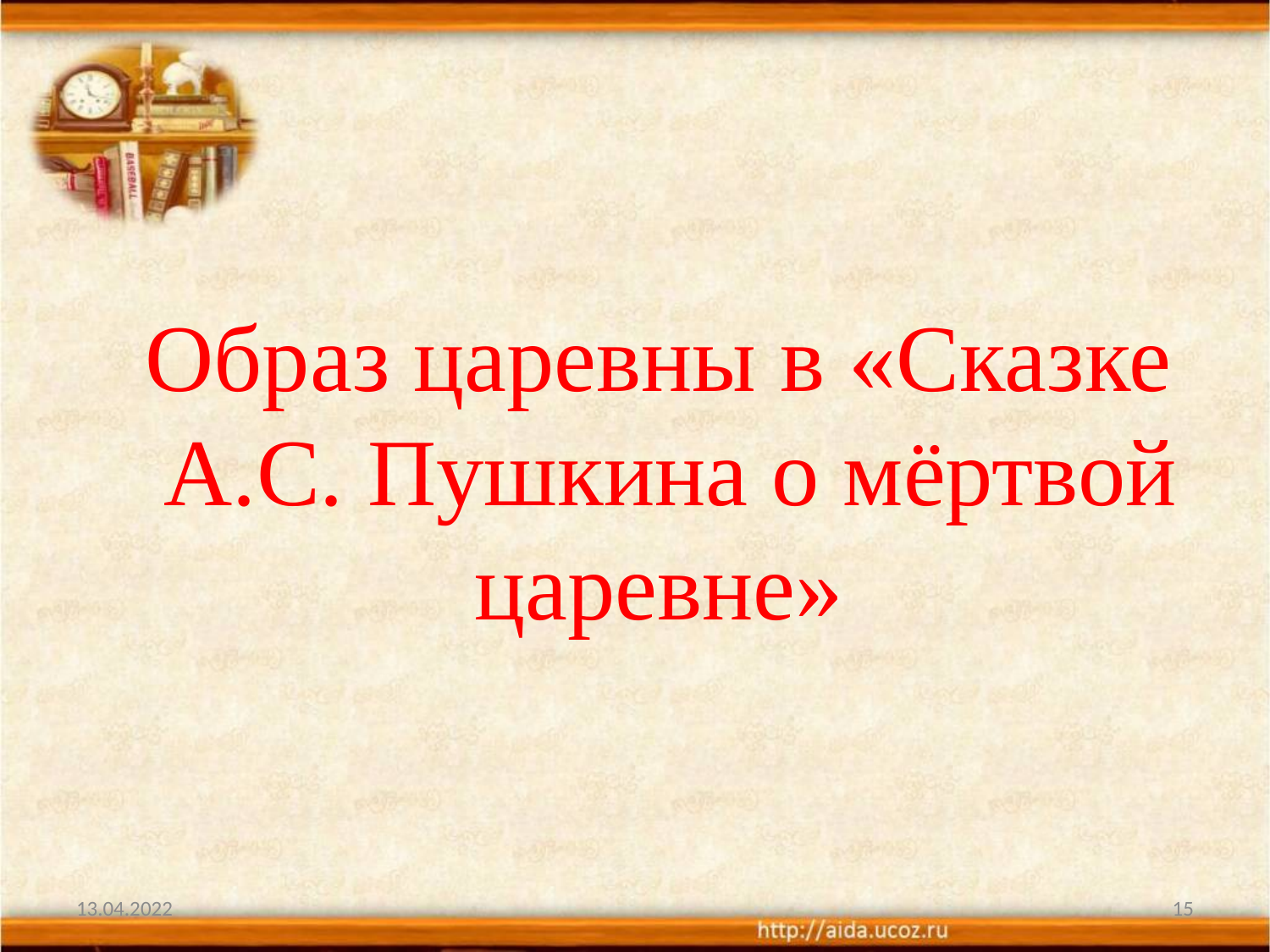

#
Образ царевны в «Сказке
 А.С. Пушкина о мёртвой царевне»
13.04.2022
15